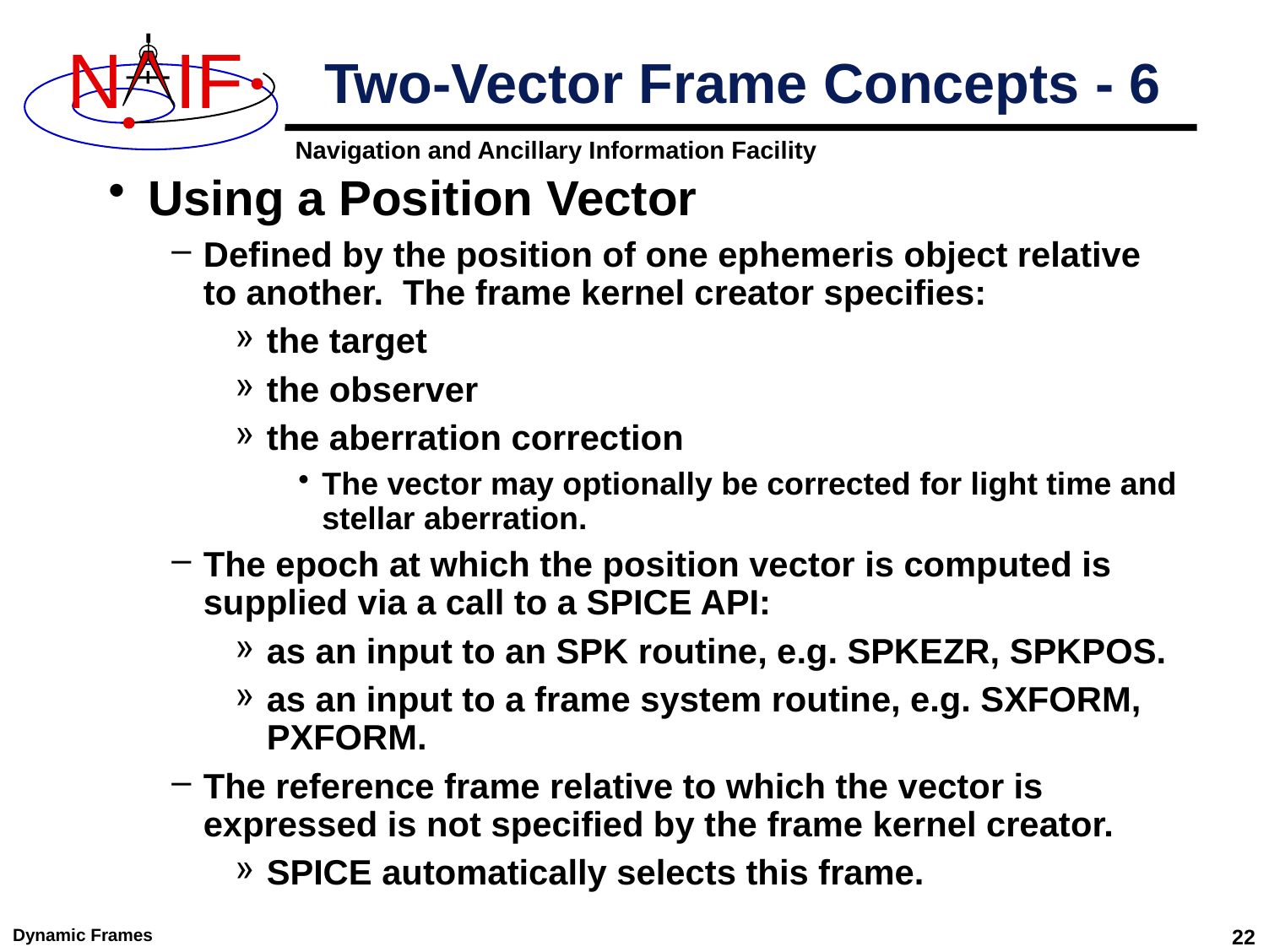

# Two-Vector Frame Concepts - 6
Using a Position Vector
Defined by the position of one ephemeris object relative to another.  The frame kernel creator specifies:
the target
the observer
the aberration correction
The vector may optionally be corrected for light time and stellar aberration.
The epoch at which the position vector is computed is supplied via a call to a SPICE API:
as an input to an SPK routine, e.g. SPKEZR, SPKPOS.
as an input to a frame system routine, e.g. SXFORM, PXFORM.
The reference frame relative to which the vector is expressed is not specified by the frame kernel creator.
SPICE automatically selects this frame.

Dynamic Frames
22